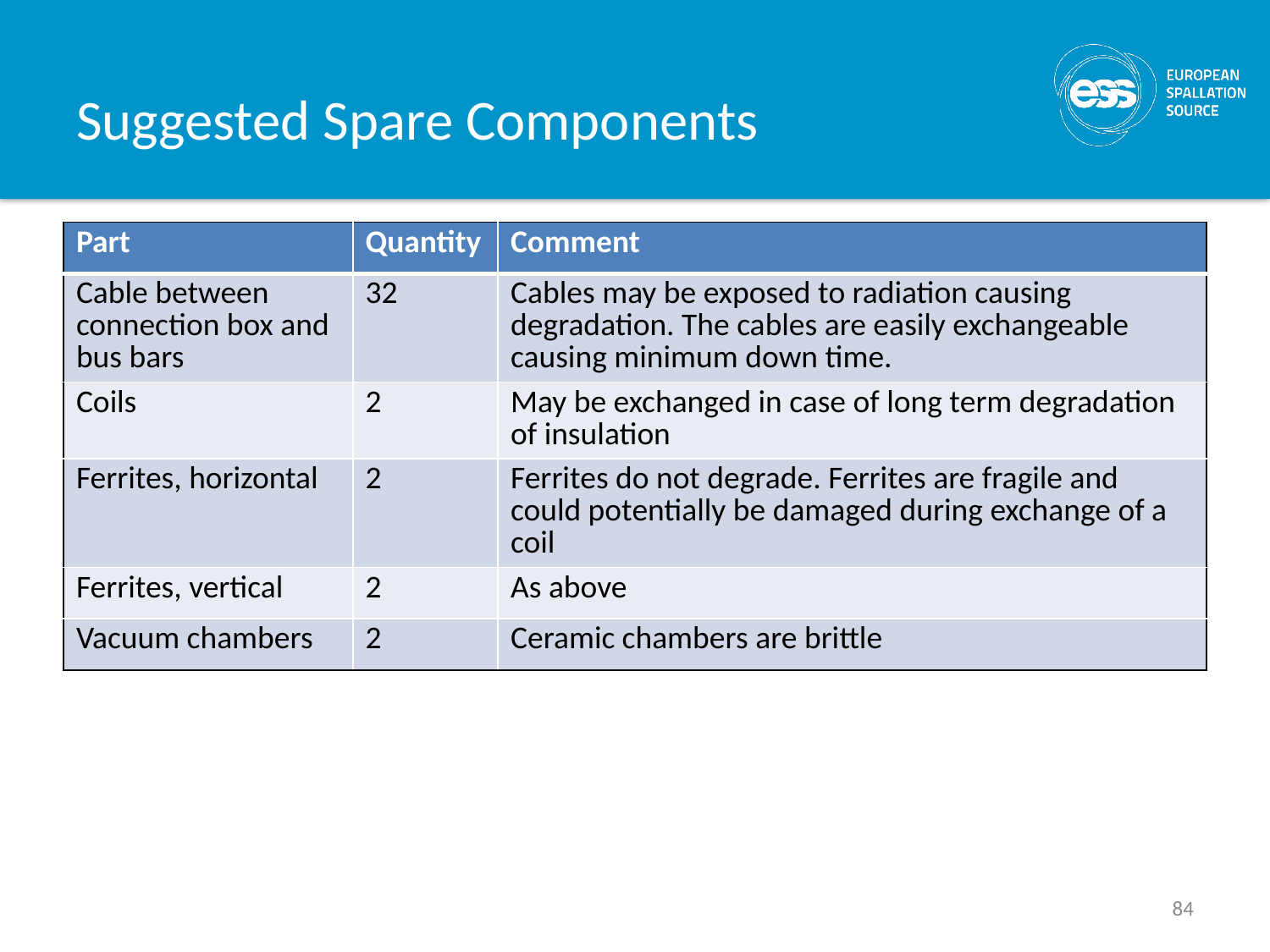

# Suggested Spare Components
| Part | Quantity | Comment |
| --- | --- | --- |
| Cable between connection box and bus bars | 32 | Cables may be exposed to radiation causing degradation. The cables are easily exchangeable causing minimum down time. |
| Coils | 2 | May be exchanged in case of long term degradation of insulation |
| Ferrites, horizontal | 2 | Ferrites do not degrade. Ferrites are fragile and could potentially be damaged during exchange of a coil |
| Ferrites, vertical | 2 | As above |
| Vacuum chambers | 2 | Ceramic chambers are brittle |
84